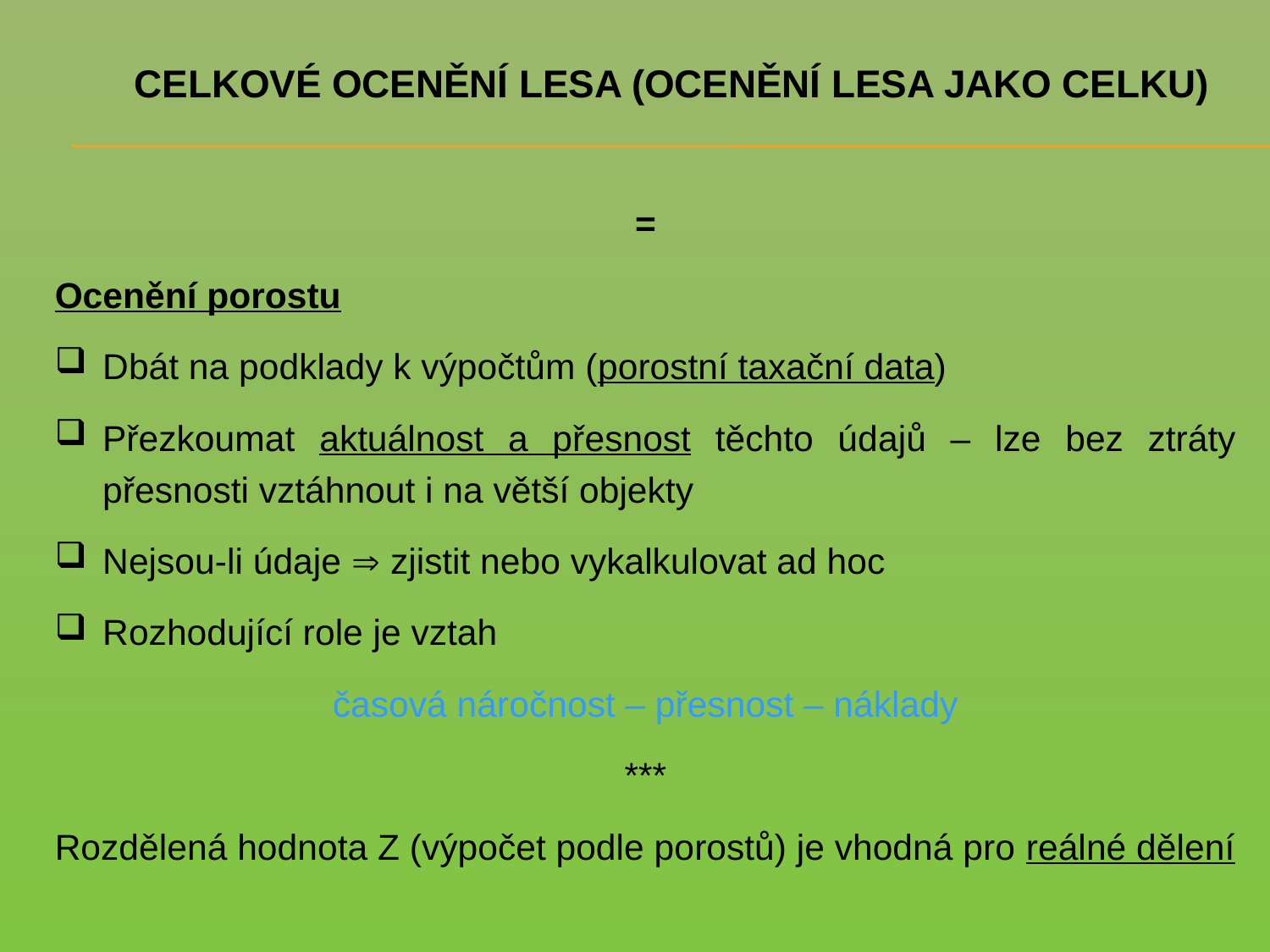

# CELKOVÉ OCENĚNÍ LESA (OCENĚNÍ LESA JAKO CELKU)

=
Ocenění porostu
Dbát na podklady k výpočtům (porostní taxační data)
Přezkoumat aktuálnost a přesnost těchto údajů – lze bez ztráty přesnosti vztáhnout i na větší objekty
Nejsou-li údaje ⇒ zjistit nebo vykalkulovat ad hoc
Rozhodující role je vztah
časová náročnost – přesnost – náklady
***
Rozdělená hodnota Z (výpočet podle porostů) je vhodná pro reálné dělení